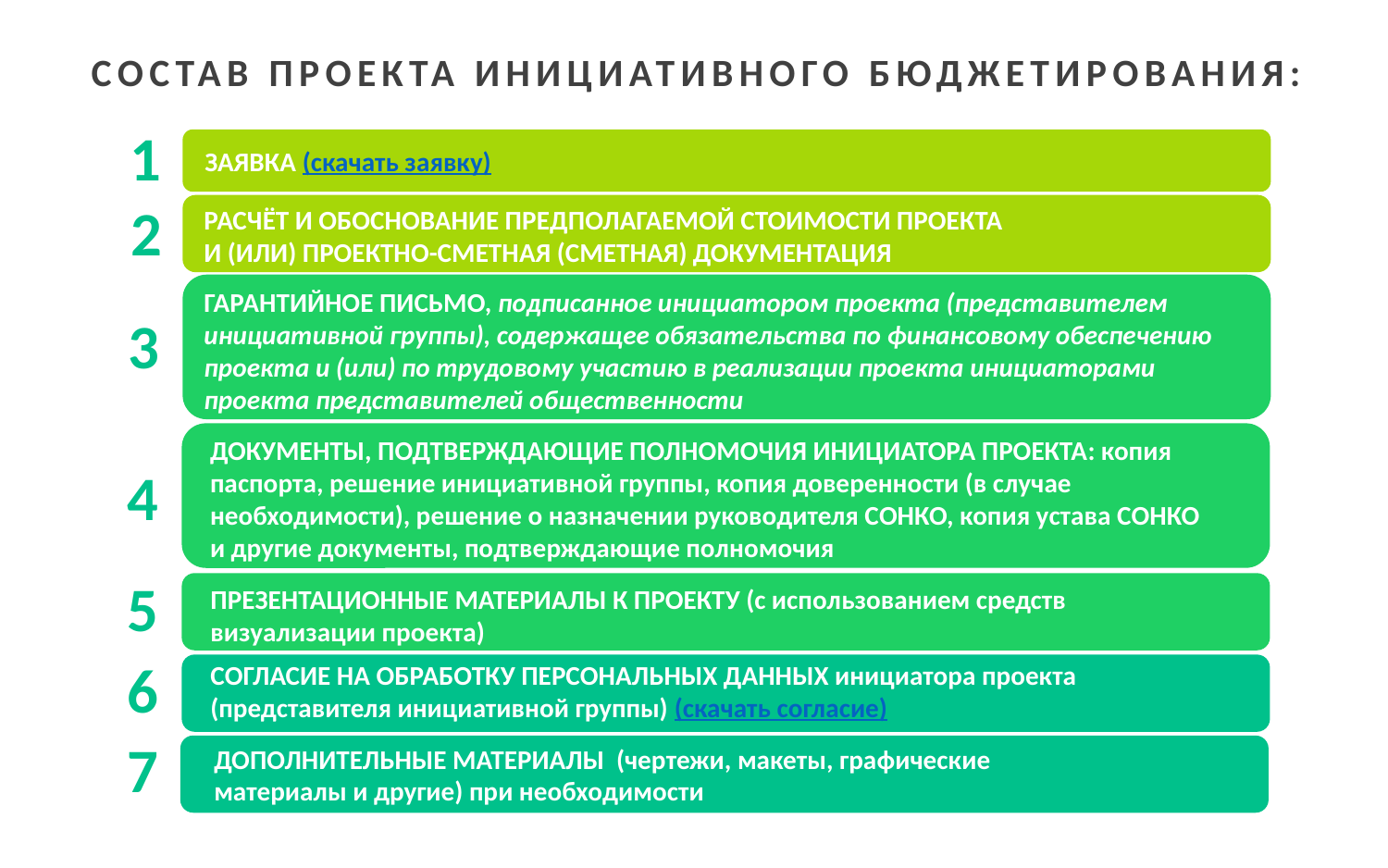

СОСТАВ ПРОЕКТА ИНИЦИАТИВНОГО БЮДЖЕТИРОВАНИЯ:
1

ЗАЯВКА (скачать заявку)
2

РАСЧЁТ И ОБОСНОВАНИЕ ПРЕДПОЛАГАЕМОЙ СТОИМОСТИ ПРОЕКТА
И (ИЛИ) ПРОЕКТНО-СМЕТНАЯ (СМЕТНАЯ) ДОКУМЕНТАЦИЯ

ГАРАНТИЙНОЕ ПИСЬМО, подписанное инициатором проекта (представителем инициативной группы), содержащее обязательства по финансовому обеспечению проекта и (или) по трудовому участию в реализации проекта инициаторами проекта представителей общественности
3
ДОКУМЕНТЫ, ПОДТВЕРЖДАЮЩИЕ ПОЛНОМОЧИЯ ИНИЦИАТОРА ПРОЕКТА: копия паспорта, решение инициативной группы, копия доверенности (в случае необходимости), решение о назначении руководителя СОНКО, копия устава СОНКО
и другие документы, подтверждающие полномочия

4
5

ПРЕЗЕНТАЦИОННЫЕ МАТЕРИАЛЫ К ПРОЕКТУ (с использованием средств визуализации проекта)
6
СОГЛАСИЕ НА ОБРАБОТКУ ПЕРСОНАЛЬНЫХ ДАННЫХ инициатора проекта (представителя инициативной группы) (скачать согласие)

7
ДОПОЛНИТЕЛЬНЫЕ МАТЕРИАЛЫ  (чертежи, макеты, графические материалы и другие) при необходимости